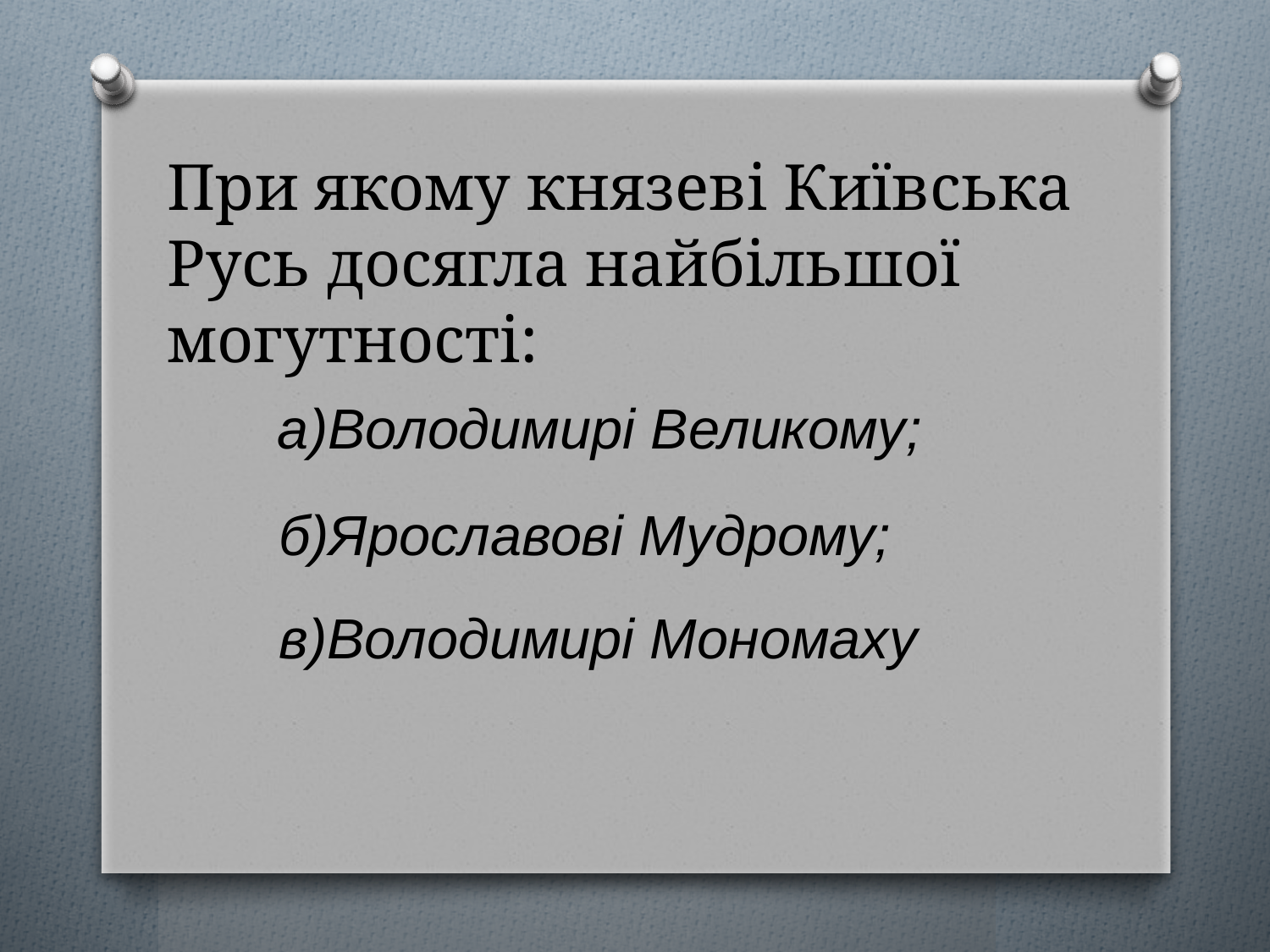

# При якому князеві Київська Русь досягла найбільшої могутності:
а)Володимирі Великому;
б)Ярославові Мудрому;
в)Володимирі Мономаху